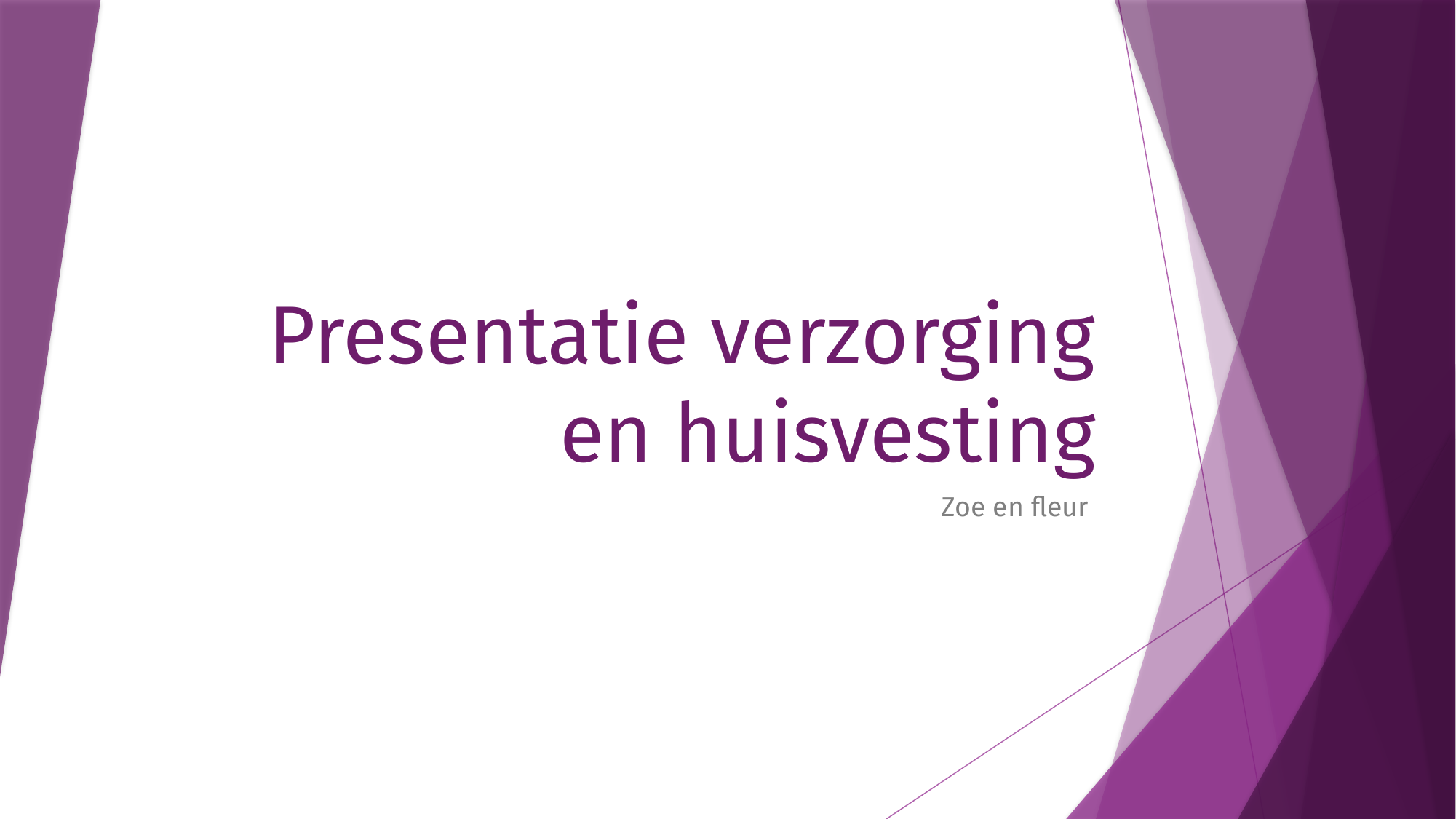

# Presentatie verzorging en huisvesting
Zoe en fleur